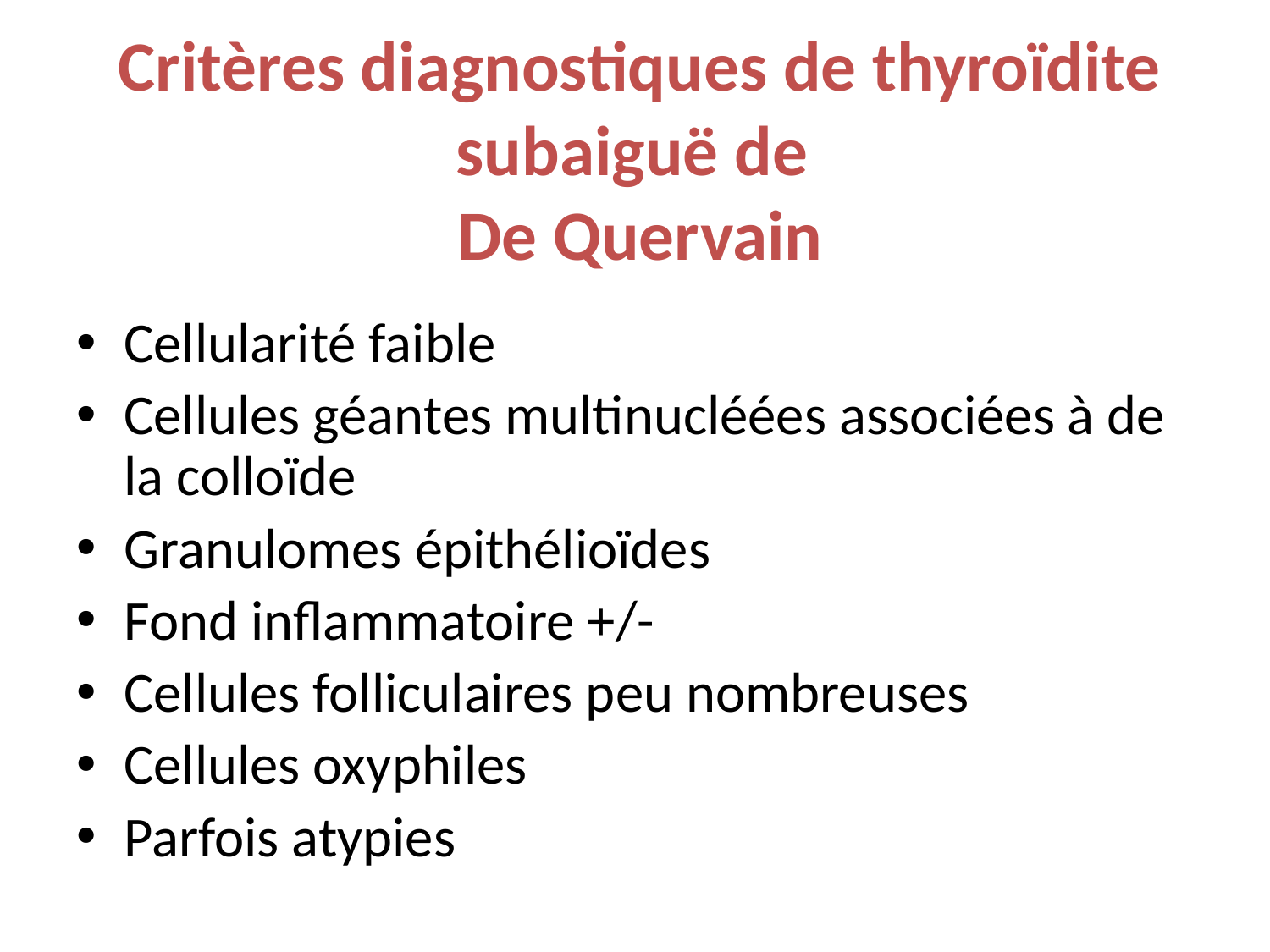

# Critères diagnostiques de thyroïdite subaiguë de De Quervain
Cellularité faible
Cellules géantes multinucléées associées à de la colloïde
Granulomes épithélioïdes
Fond inflammatoire +/-
Cellules folliculaires peu nombreuses
Cellules oxyphiles
Parfois atypies